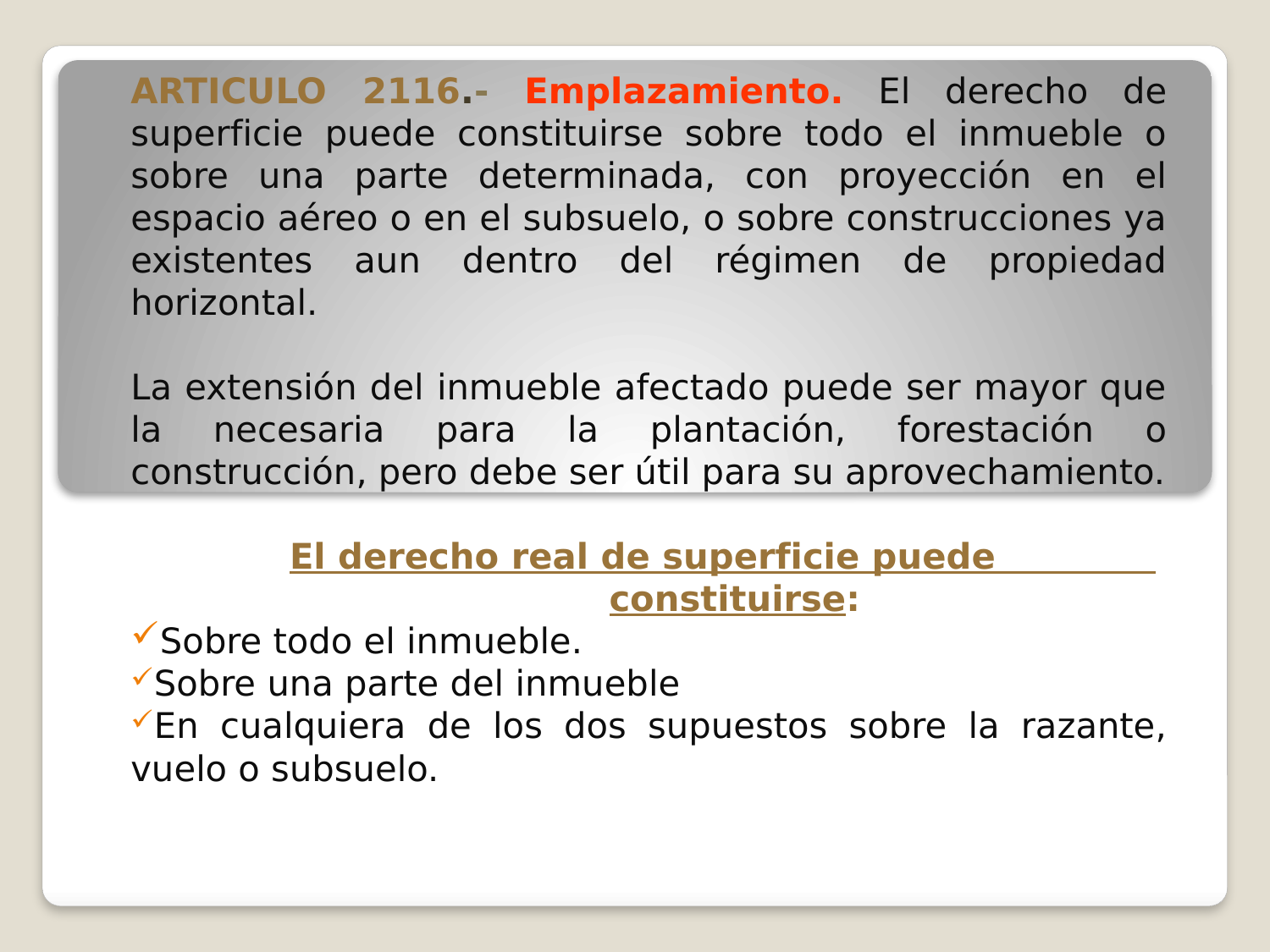

ARTICULO 2116.- Emplazamiento. El derecho de superficie puede constituirse sobre todo el inmueble o sobre una parte determinada, con proyección en el espacio aéreo o en el subsuelo, o sobre construcciones ya existentes aun dentro del régimen de propiedad horizontal.
La extensión del inmueble afectado puede ser mayor que la necesaria para la plantación, forestación o construcción, pero debe ser útil para su aprovechamiento.

            El derecho real de superficie puede
              constituirse:
Sobre todo el inmueble.
Sobre una parte del inmueble
En cualquiera de los dos supuestos sobre la razante, vuelo o subsuelo.